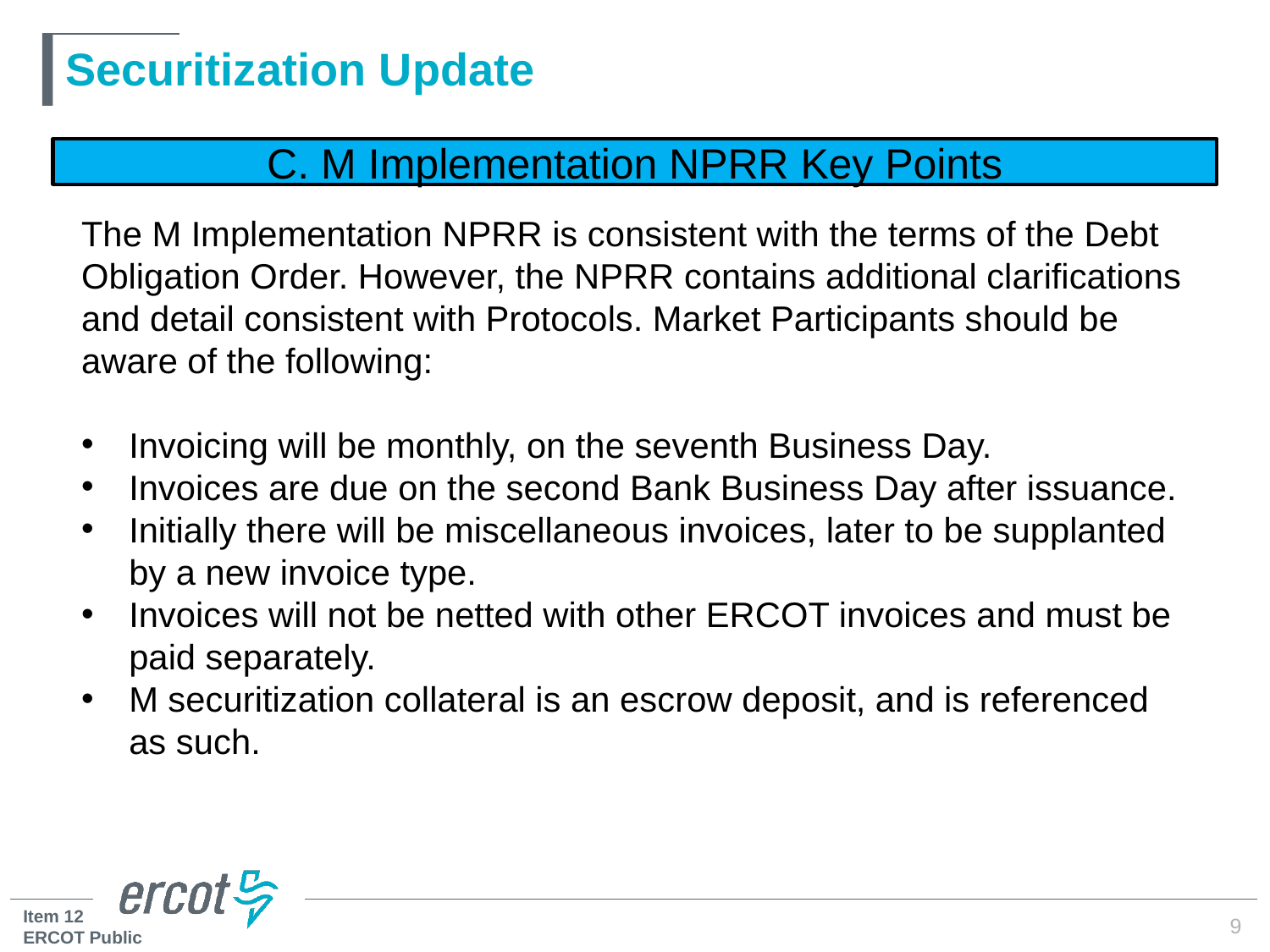

# Securitization Update
C. M Implementation NPRR Key Points
The M Implementation NPRR is consistent with the terms of the Debt Obligation Order. However, the NPRR contains additional clarifications and detail consistent with Protocols. Market Participants should be aware of the following:

Invoicing will be monthly, on the seventh Business Day.
Invoices are due on the second Bank Business Day after issuance.
Initially there will be miscellaneous invoices, later to be supplanted by a new invoice type.
Invoices will not be netted with other ERCOT invoices and must be paid separately.
M securitization collateral is an escrow deposit, and is referenced as such.
9